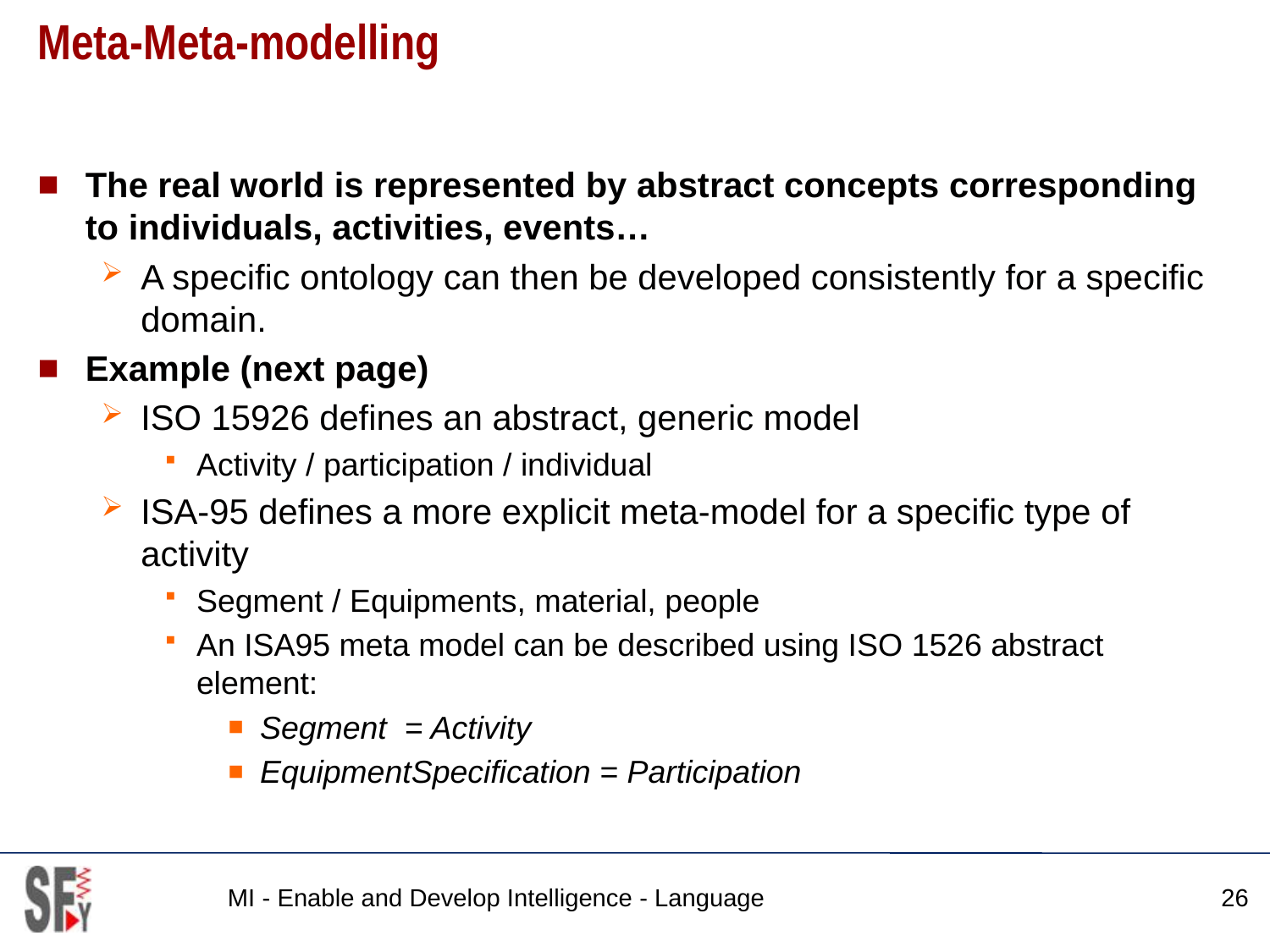

# Meta-Meta-modelling
The real world is represented by abstract concepts corresponding to individuals, activities, events…
A specific ontology can then be developed consistently for a specific domain.
Example (next page)
ISO 15926 defines an abstract, generic model
Activity / participation / individual
ISA-95 defines a more explicit meta-model for a specific type of activity
Segment / Equipments, material, people
An ISA95 meta model can be described using ISO 1526 abstract element:
Segment  = Activity
EquipmentSpecification = Participation

MI - Enable and Develop Intelligence - Language
26